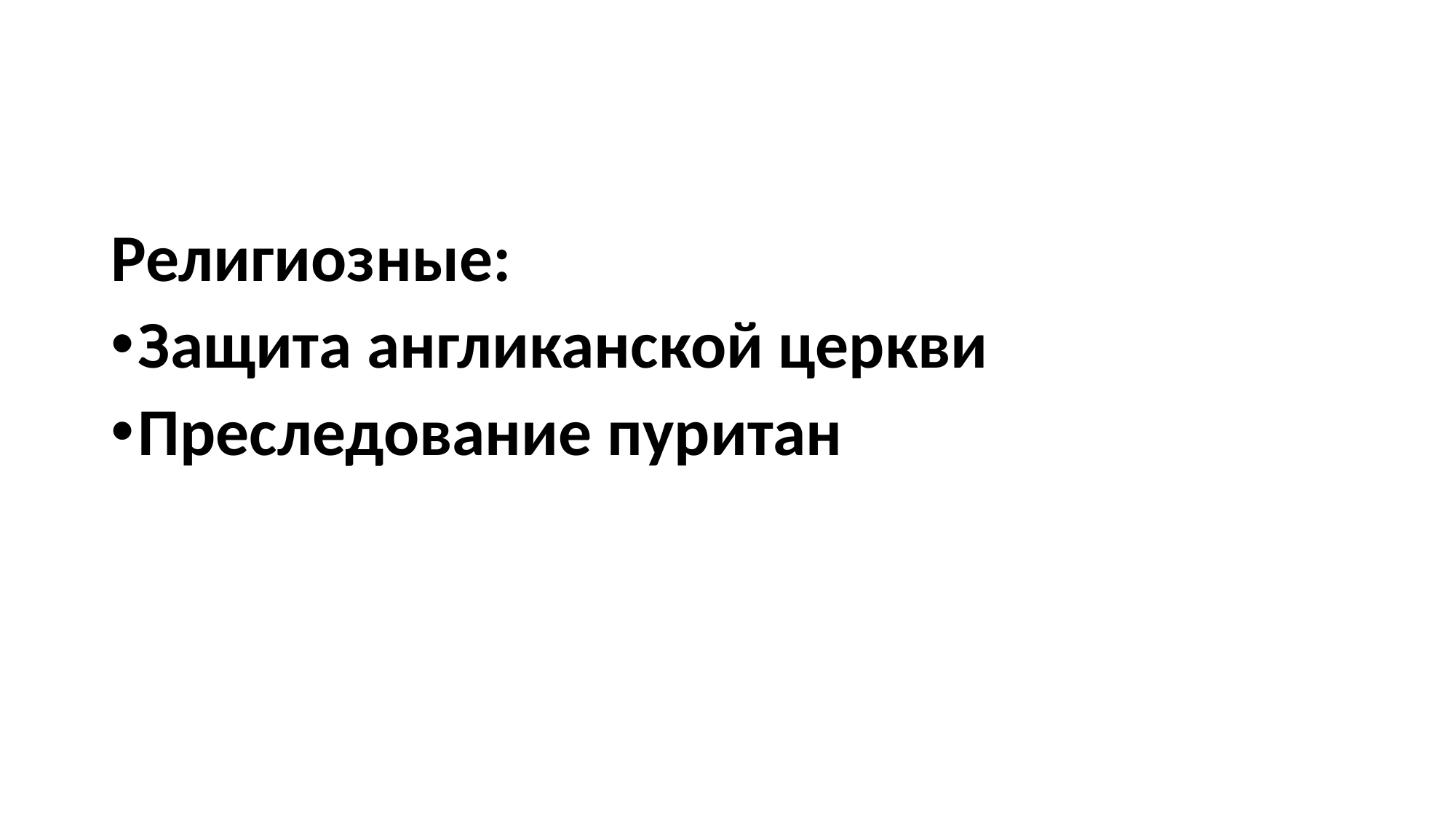

#
Религиозные:
Защита англиканской церкви
Преследование пуритан